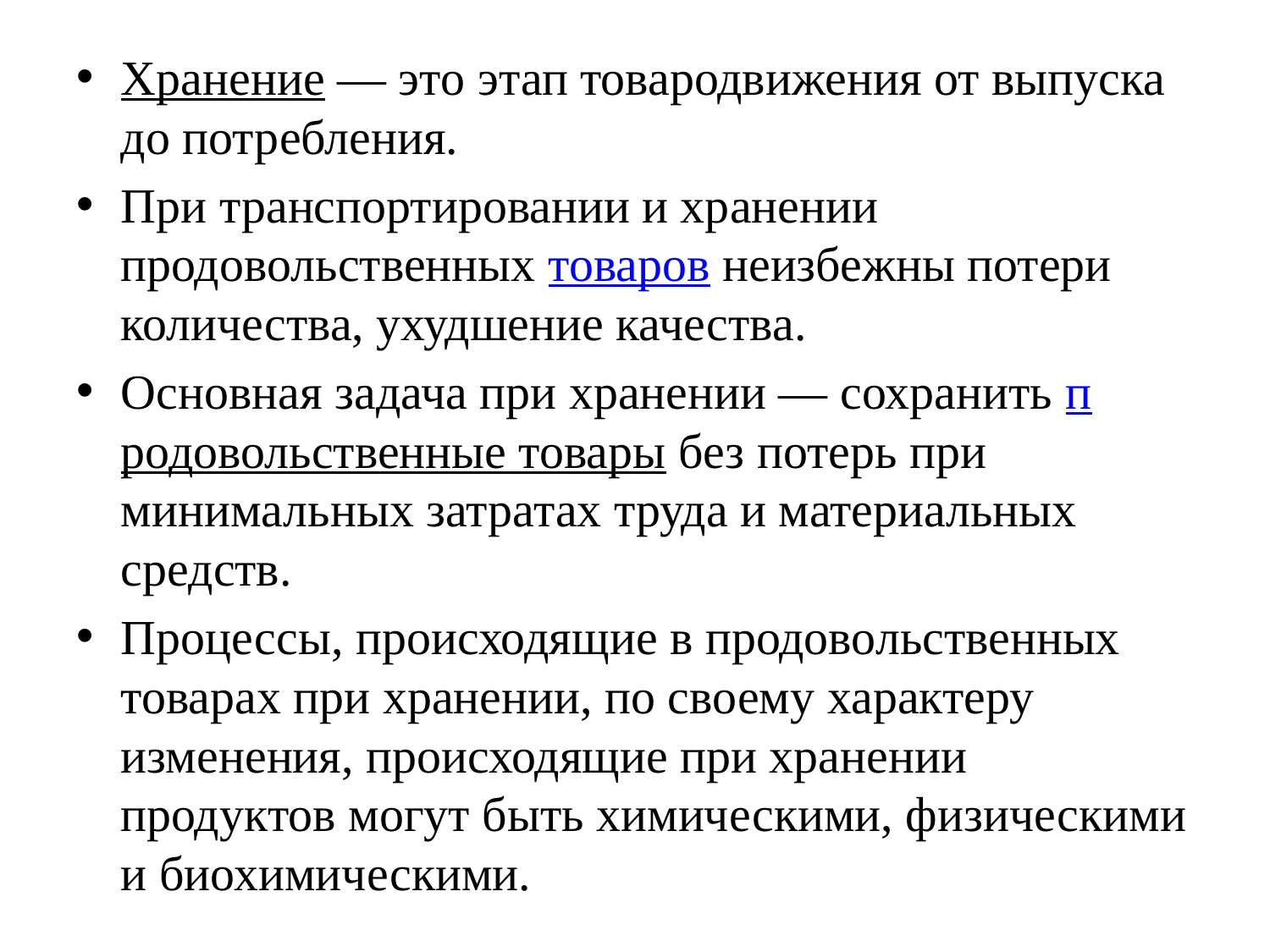

Хранение — это этап товародвижения от выпуска до потребления.
При транспортировании и хранении продовольственных товаров неизбежны потери количества, ухудшение качества.
Основная задача при хранении — сохранить продовольственные товары без потерь при минимальных затратах труда и материальных средств.
Процессы, происходящие в продовольственных товарах при хранении, по своему характеру изменения, происходящие при хранении продуктов могут быть химическими, физическими и биохимическими.